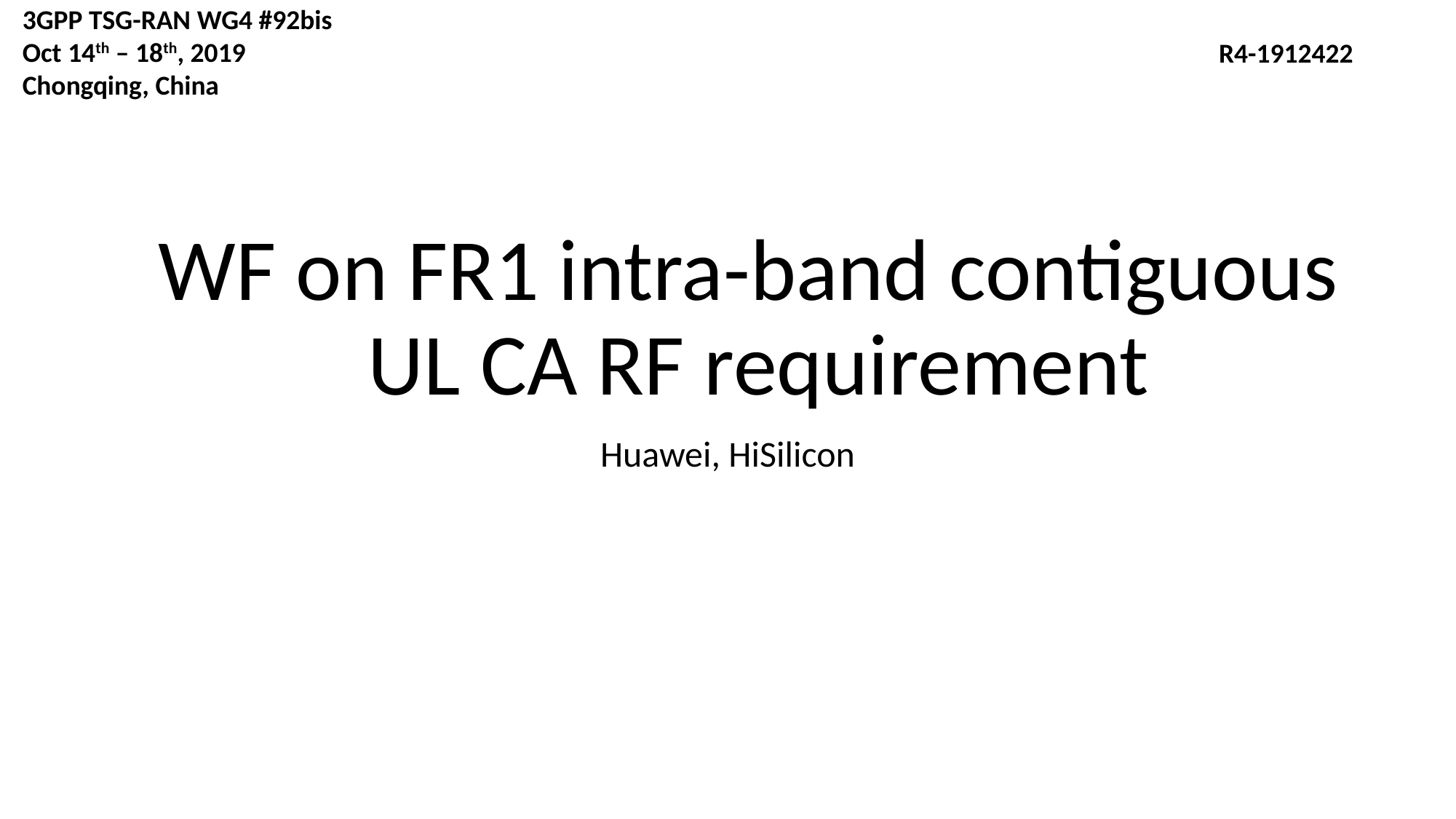

3GPP TSG-RAN WG4 #92bis
Oct 14th – 18th, 2019
Chongqing, China
R4-1912422
# WF on FR1 intra-band contiguous UL CA RF requirement
Huawei, HiSilicon